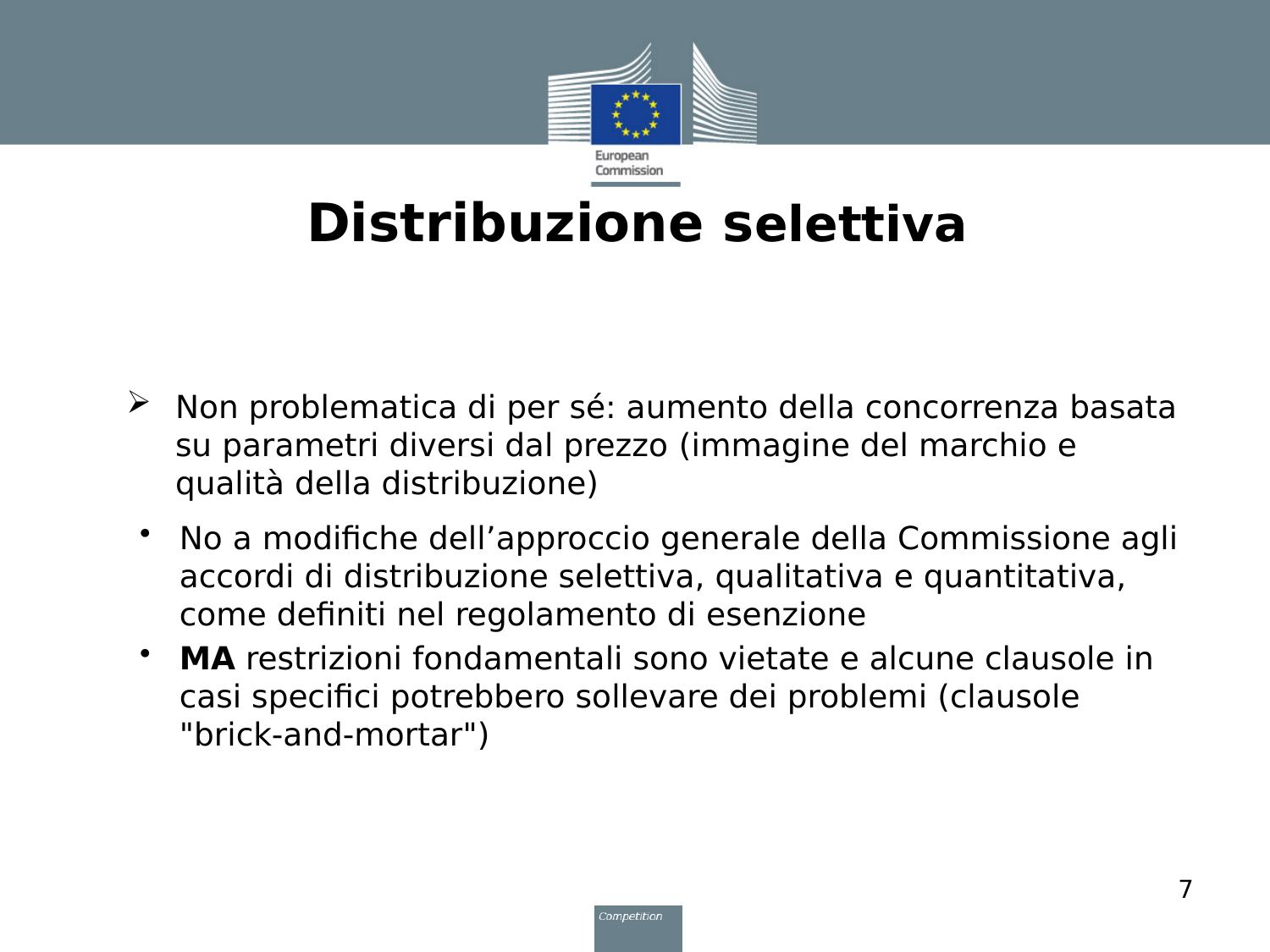

# Distribuzione selettiva

Non problematica di per sé: aumento della concorrenza basata su parametri diversi dal prezzo (immagine del marchio e qualità della distribuzione)
No a modifiche dell’approccio generale della Commissione agli accordi di distribuzione selettiva, qualitativa e quantitativa, come definiti nel regolamento di esenzione
MA restrizioni fondamentali sono vietate e alcune clausole in casi specifici potrebbero sollevare dei problemi (clausole "brick-and-mortar")

7